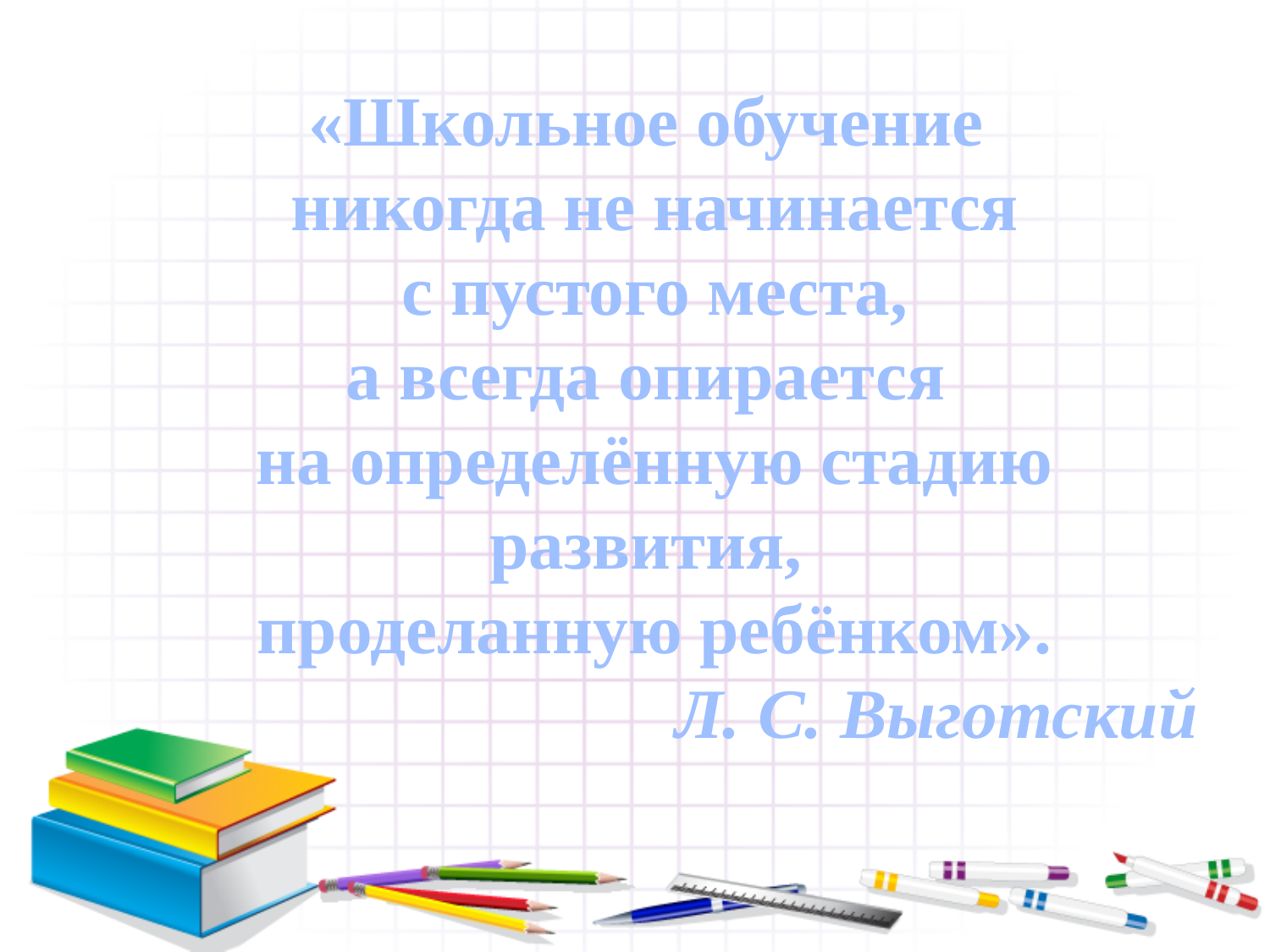

«Школьное обучение
никогда не начинается
 с пустого места,
а всегда опирается
на определённую стадию развития,
проделанную ребёнком».
Л. С. Выготский